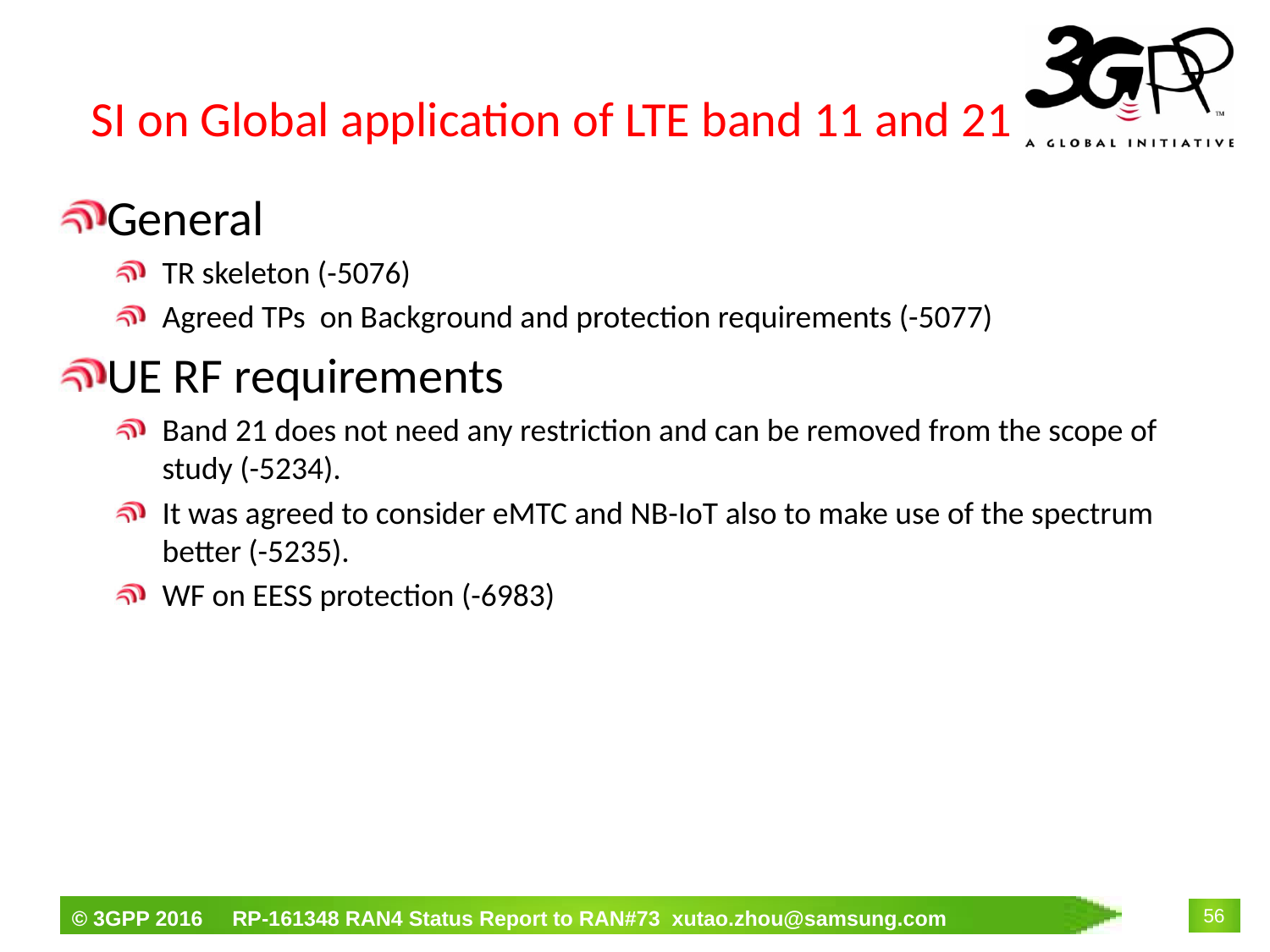

# SI on Global application of LTE band 11 and 21
General
TR skeleton (-5076)
Agreed TPs  on Background and protection requirements (-5077)
UE RF requirements
Band 21 does not need any restriction and can be removed from the scope of study (-5234).
It was agreed to consider eMTC and NB-IoT also to make use of the spectrum better (-5235).
WF on EESS protection (-6983)